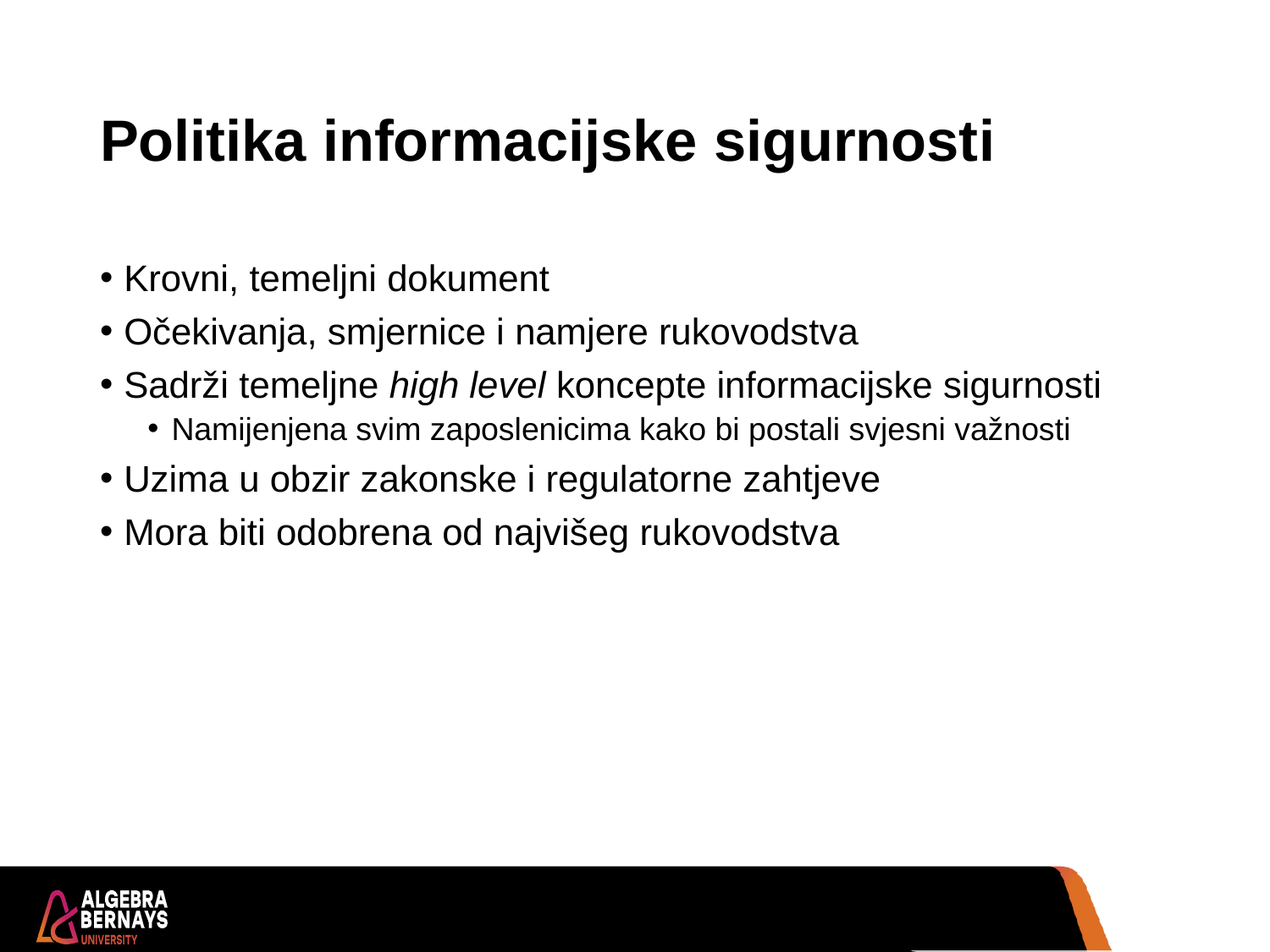

# Politika informacijske sigurnosti
Krovni, temeljni dokument
Očekivanja, smjernice i namjere rukovodstva
Sadrži temeljne high level koncepte informacijske sigurnosti
Namijenjena svim zaposlenicima kako bi postali svjesni važnosti
Uzima u obzir zakonske i regulatorne zahtjeve
Mora biti odobrena od najvišeg rukovodstva